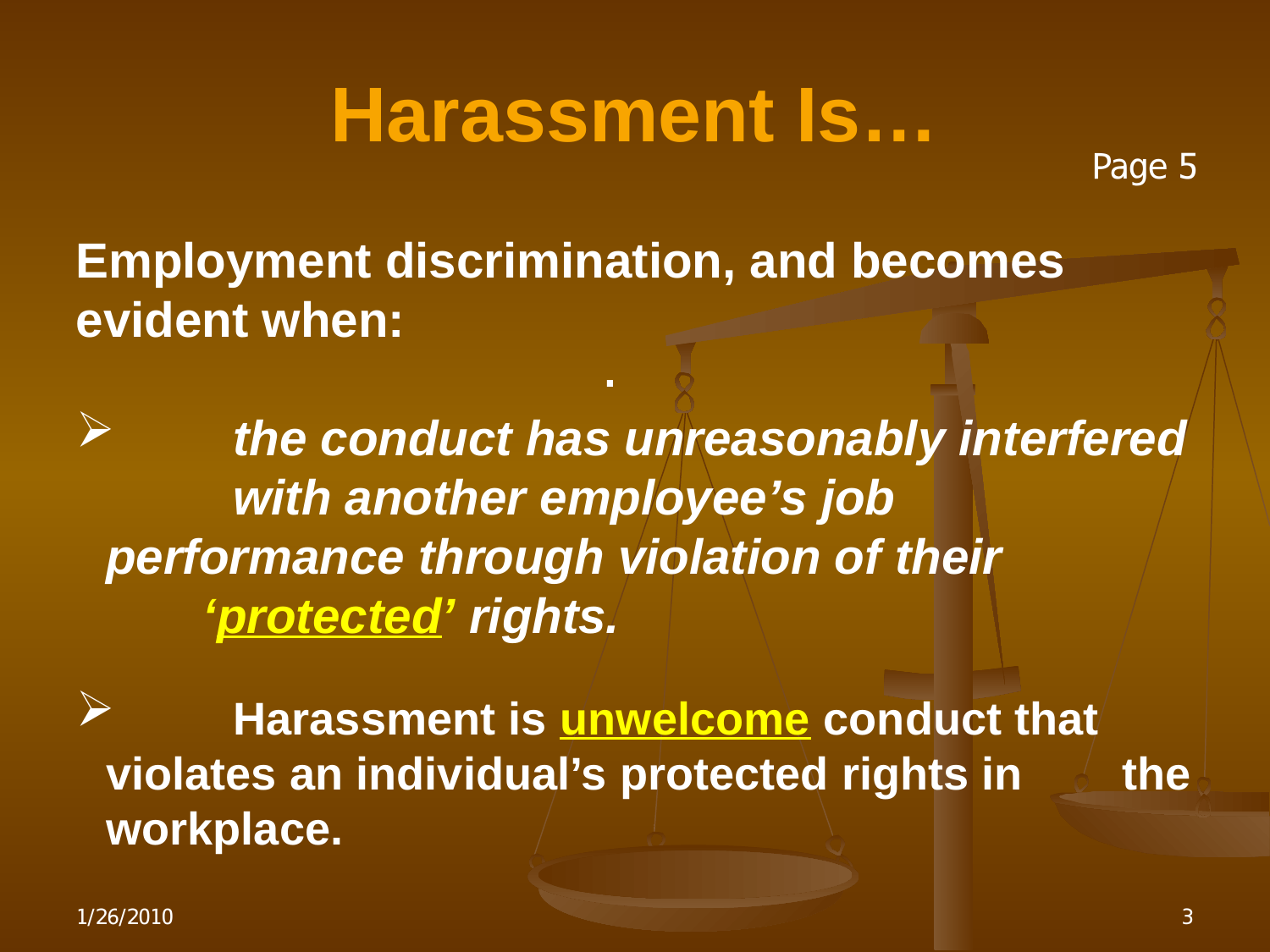

# Harassment Is…
Page 5
Employment discrimination, and becomes evident when:

  	the conduct has unreasonably interfered 	with another employee’s job 	performance through violation of their
	‘protected’ rights.

 	Harassment is unwelcome conduct that 	violates an individual’s protected rights in 	the workplace.
.

1/26/2010
3